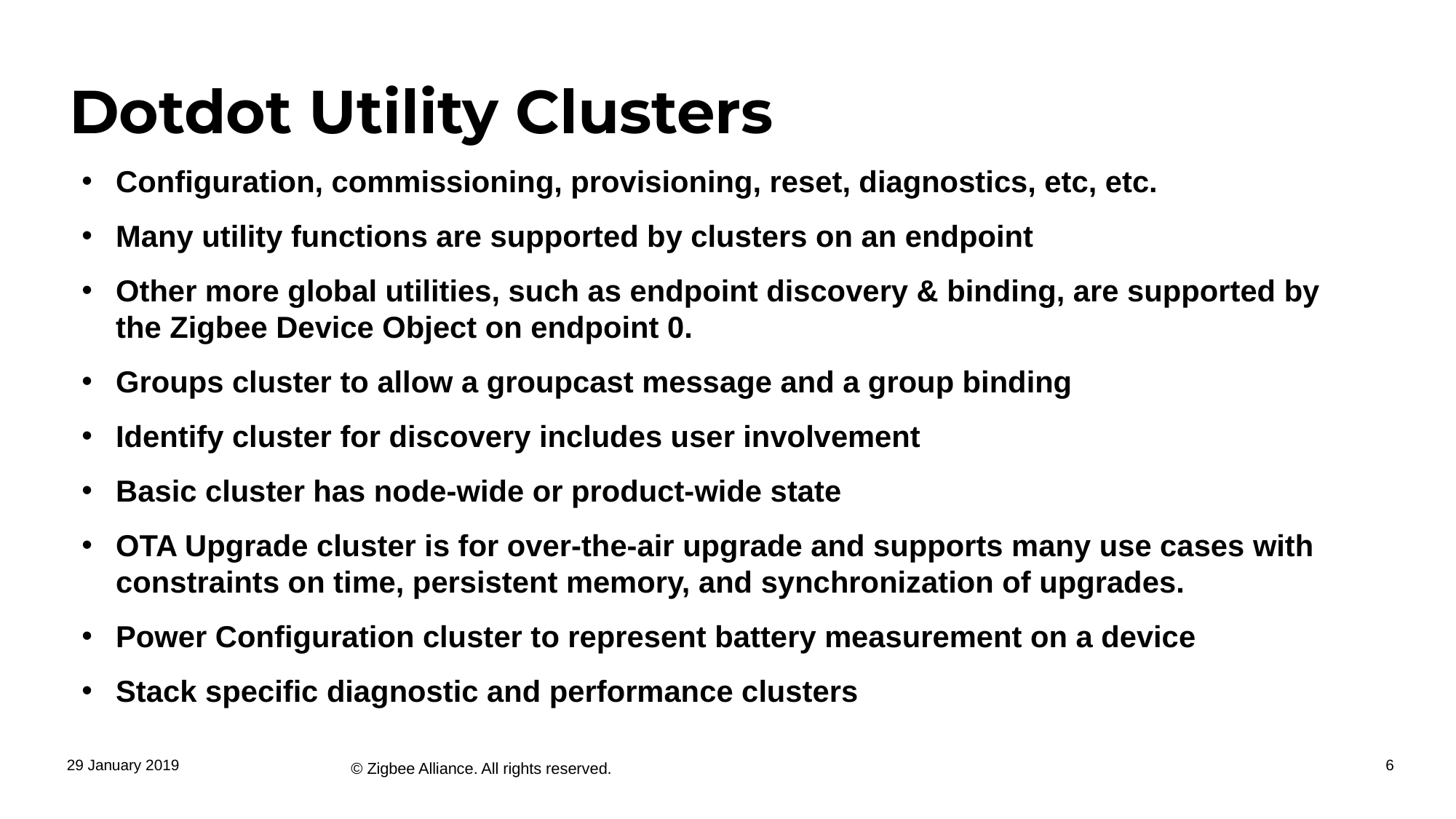

# Dotdot Utility Clusters
Configuration, commissioning, provisioning, reset, diagnostics, etc, etc.
Many utility functions are supported by clusters on an endpoint
Other more global utilities, such as endpoint discovery & binding, are supported by the Zigbee Device Object on endpoint 0.
Groups cluster to allow a groupcast message and a group binding
Identify cluster for discovery includes user involvement
Basic cluster has node-wide or product-wide state
OTA Upgrade cluster is for over-the-air upgrade and supports many use cases with constraints on time, persistent memory, and synchronization of upgrades.
Power Configuration cluster to represent battery measurement on a device
Stack specific diagnostic and performance clusters